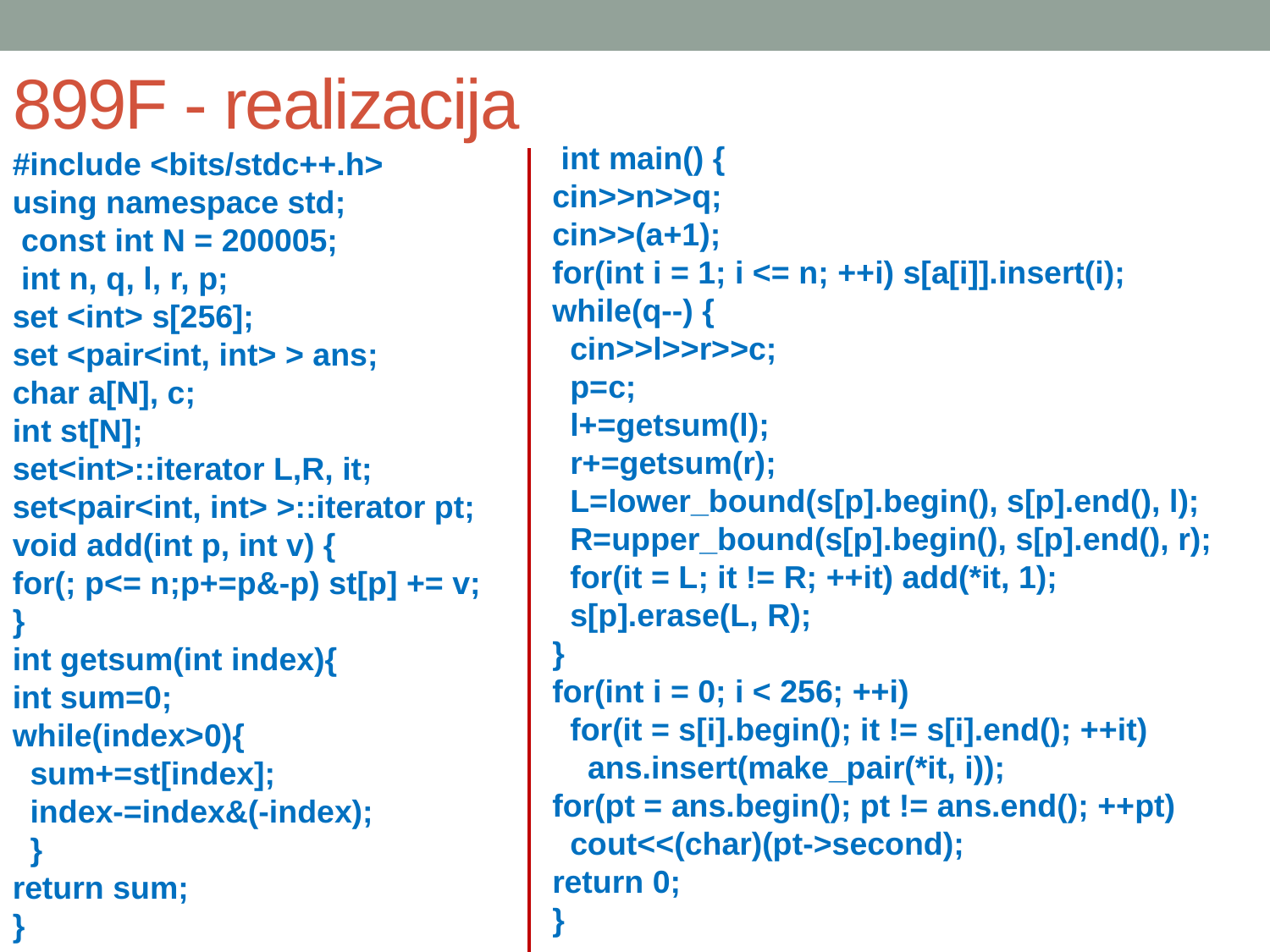

# 899F - realizacija
 int main() {
cin>>n>>q;
cin>>(a+1);
for(int i = 1; i <= n; ++i) s[a[i]].insert(i);
while(q--) {
  cin>>l>>r>>c;
  p=c;
  l+=getsum(l);
  r+=getsum(r);
  L=lower_bound(s[p].begin(), s[p].end(), l);
  R=upper_bound(s[p].begin(), s[p].end(), r);
  for(it = L; it != R; ++it) add(*it, 1);
  s[p].erase(L, R);
}
for(int i = 0; i < 256; ++i)
  for(it = s[i].begin(); it != s[i].end(); ++it)
    ans.insert(make_pair(*it, i));
for(pt = ans.begin(); pt != ans.end(); ++pt)
  cout<<(char)(pt->second);
return 0;
}
#include <bits/stdc++.h>
using namespace std;
 const int N = 200005;
 int n, q, l, r, p;
set <int> s[256];
set <pair<int, int> > ans;
char a[N], c;
int st[N];
set<int>::iterator L,R, it;
set<pair<int, int> >::iterator pt;
void add(int p, int v) {
for(; p<= n;p+=p&-p) st[p] += v;
}
int getsum(int index){
int sum=0;
while(index>0){
  sum+=st[index];
  index-=index&(-index);
  }
return sum;
}